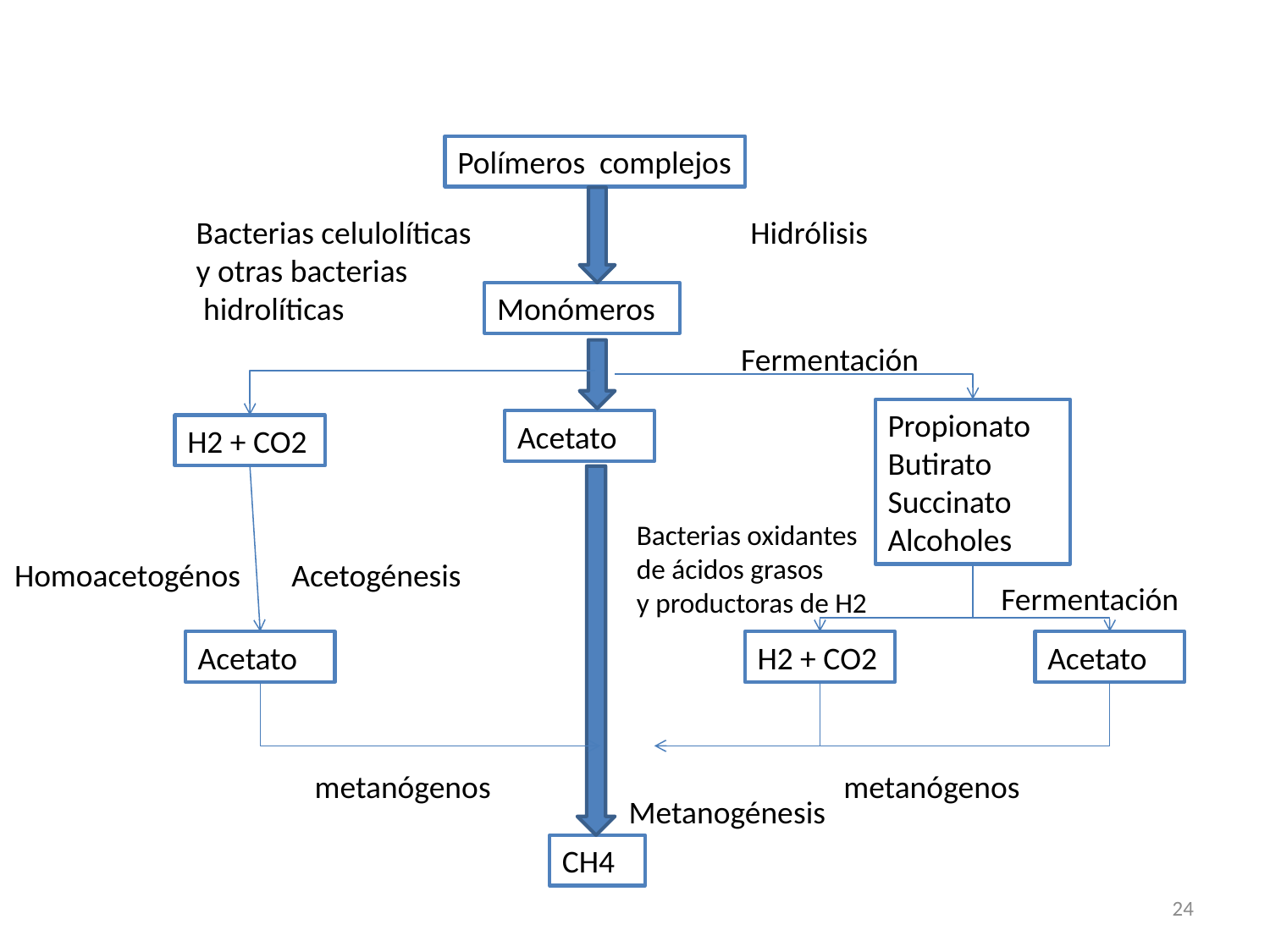

Polímeros  complejos

Bacterias celulolíticas
y otras bacterias
 hidrolíticas
Hidrólisis
Monómeros
Fermentación

Propionato
Butirato
Succinato
Alcoholes
Acetato
H2 + CO2

Bacterias oxidantes
de ácidos grasos
y productoras de H2
Homoacetogénos
Acetogénesis
Fermentación
Acetato
H2 + CO2
Acetato
metanógenos
metanógenos
Metanogénesis
CH4
24